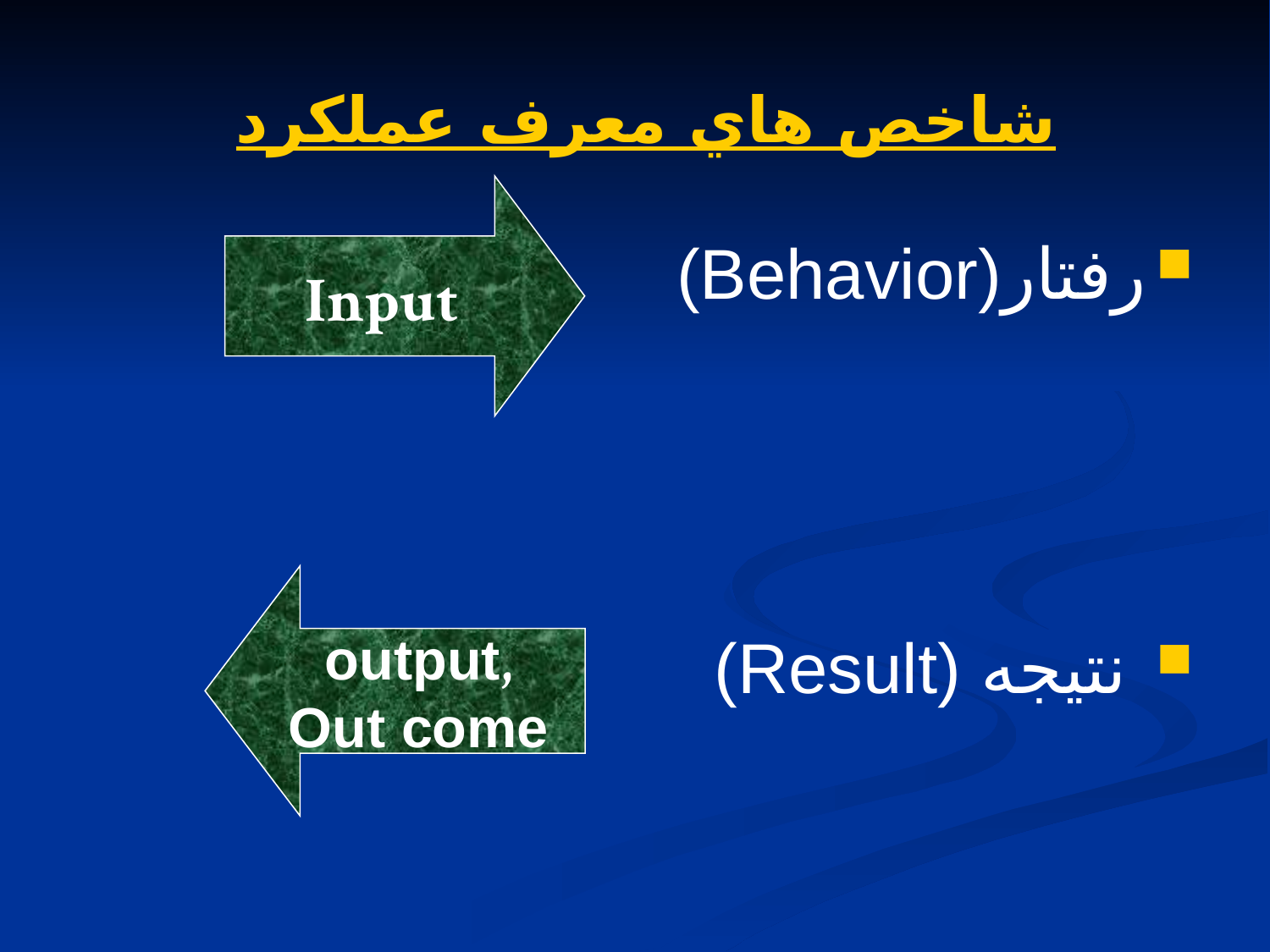

# شاخص هاي معرف عملكرد
Input
رفتار(Behavior)

 نتيجه (Result)

output,
Out come